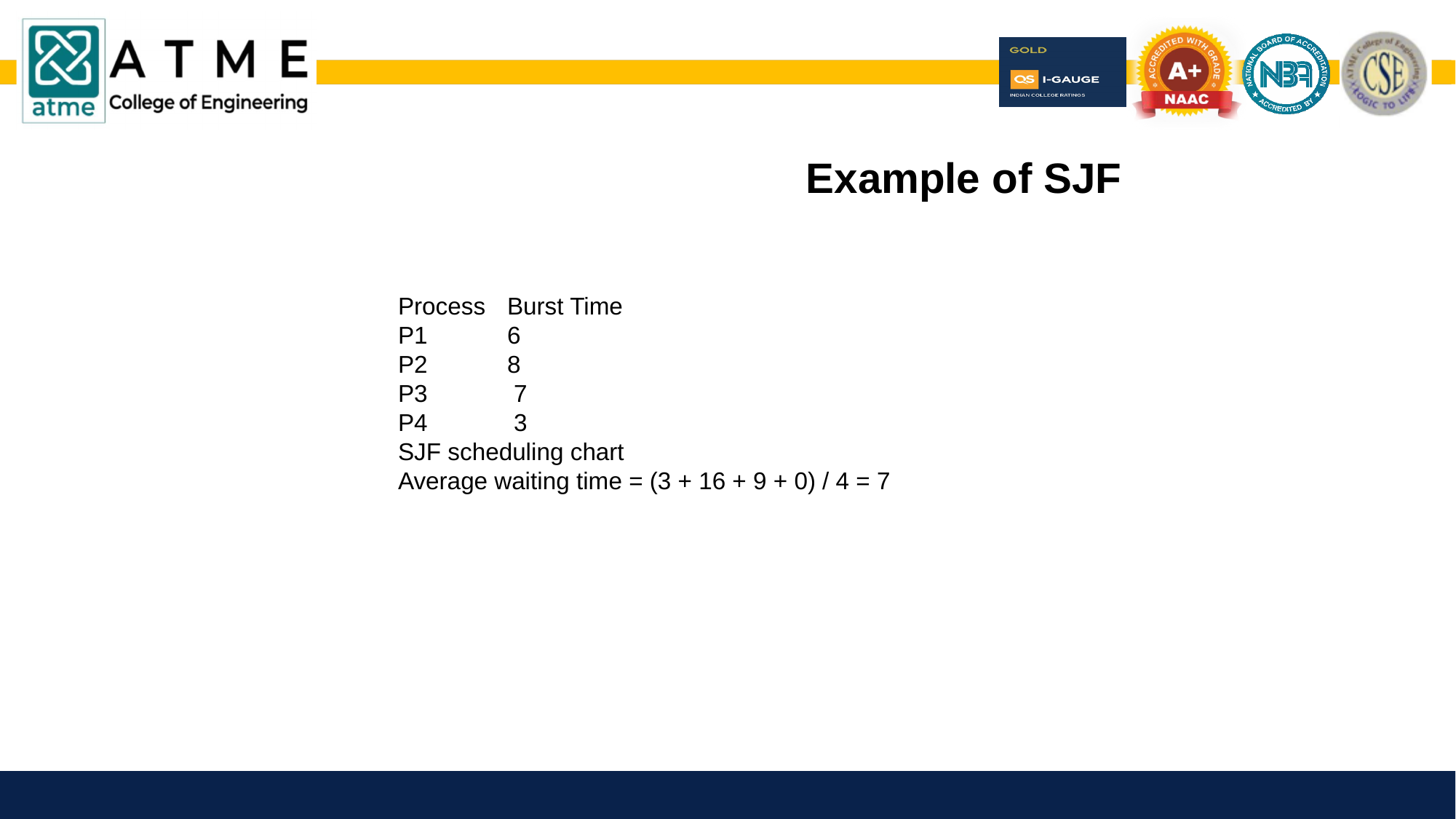

Example of SJF
Process	Burst Time
P1	6
P2 	8
P3	 7
P4	 3
SJF scheduling chart
Average waiting time = (3 + 16 + 9 + 0) / 4 = 7